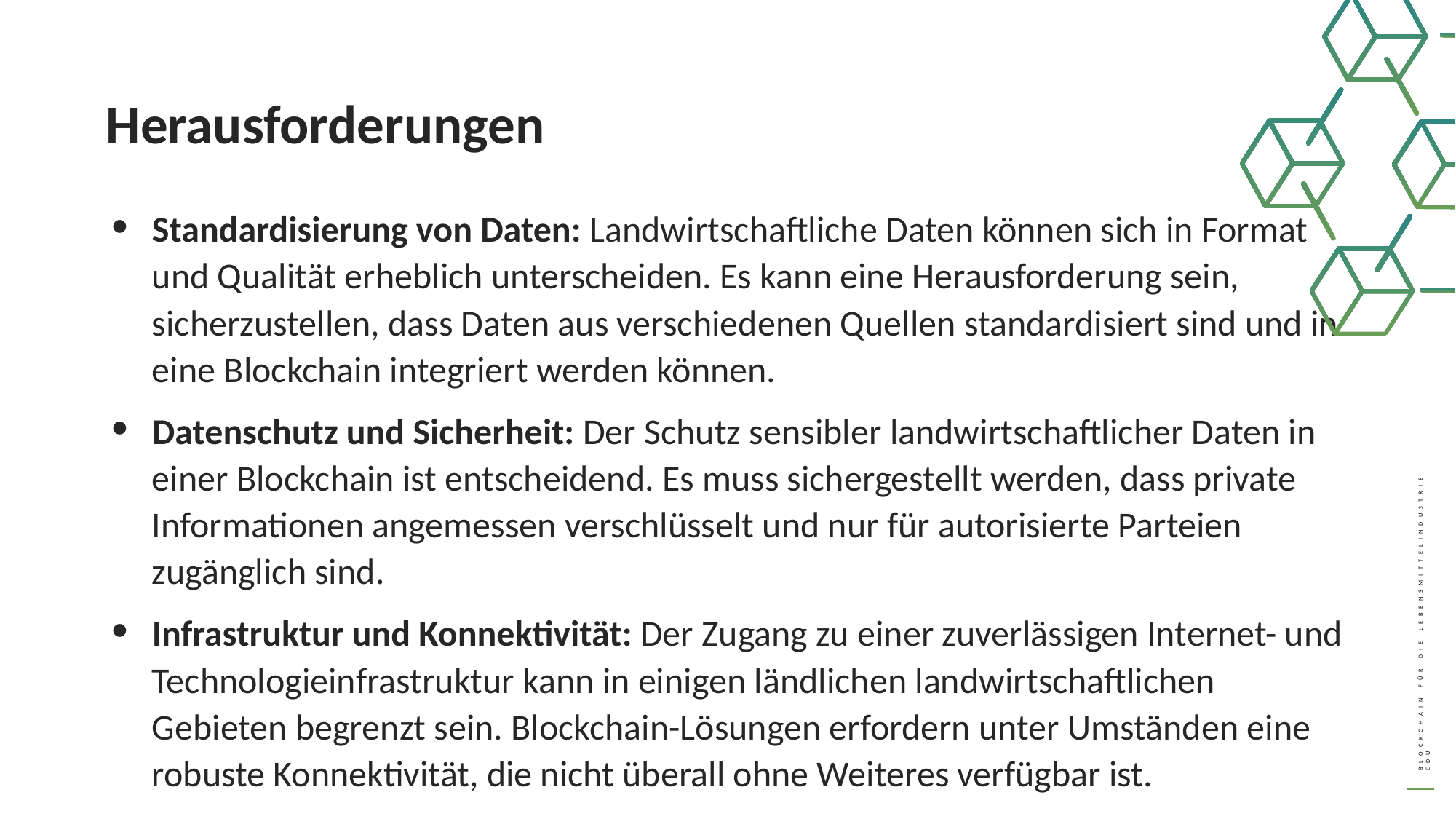

Herausforderungen
Standardisierung von Daten: Landwirtschaftliche Daten können sich in Format und Qualität erheblich unterscheiden. Es kann eine Herausforderung sein, sicherzustellen, dass Daten aus verschiedenen Quellen standardisiert sind und in eine Blockchain integriert werden können.
Datenschutz und Sicherheit: Der Schutz sensibler landwirtschaftlicher Daten in einer Blockchain ist entscheidend. Es muss sichergestellt werden, dass private Informationen angemessen verschlüsselt und nur für autorisierte Parteien zugänglich sind.
Infrastruktur und Konnektivität: Der Zugang zu einer zuverlässigen Internet- und Technologieinfrastruktur kann in einigen ländlichen landwirtschaftlichen Gebieten begrenzt sein. Blockchain-Lösungen erfordern unter Umständen eine robuste Konnektivität, die nicht überall ohne Weiteres verfügbar ist.